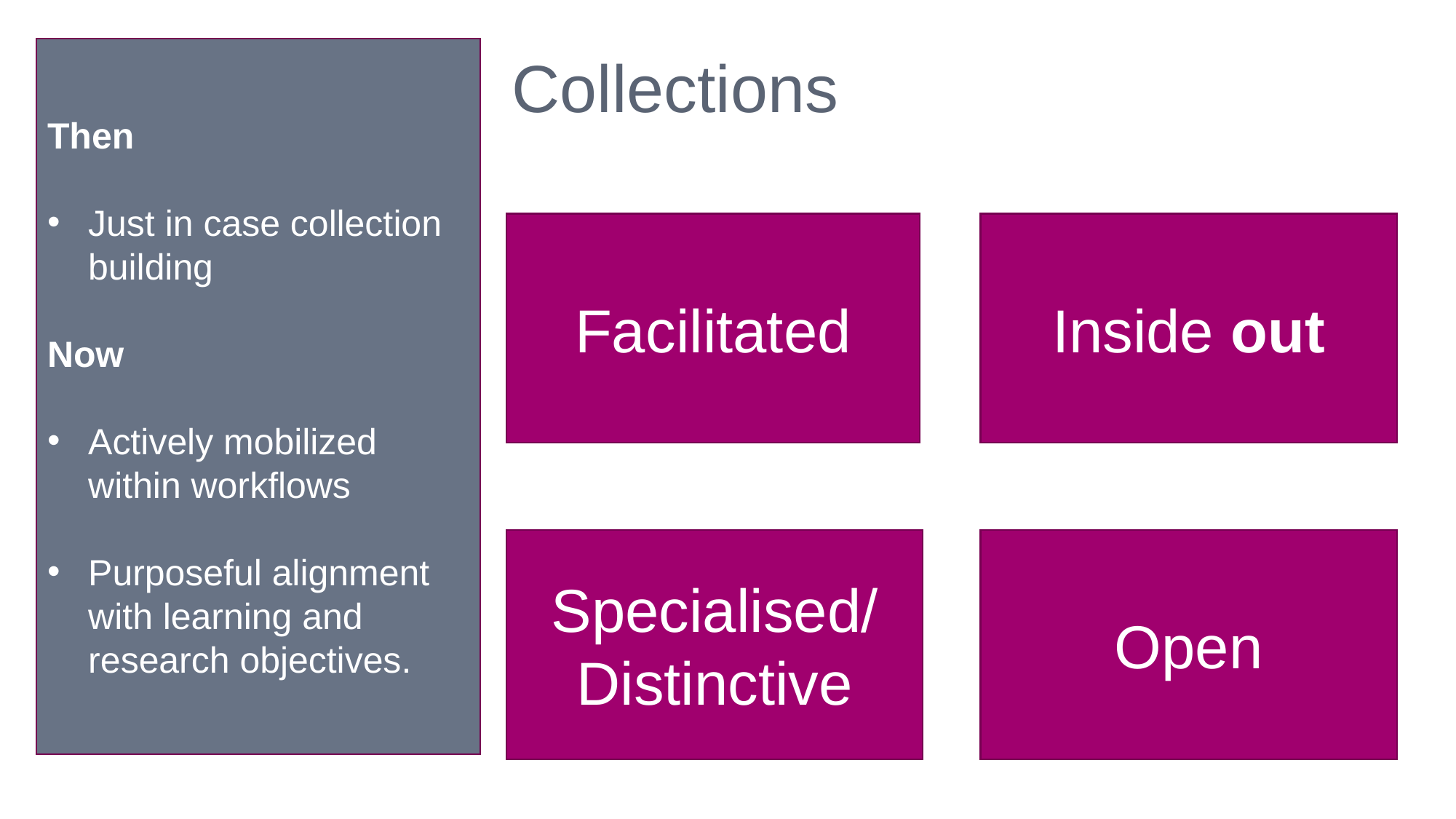

# Collections
Then

Just in case collection building

Now

Actively mobilized within workflows

Purposeful alignment with learning and research objectives.
Inside out
Facilitated
Specialised/
Distinctive
Open
32